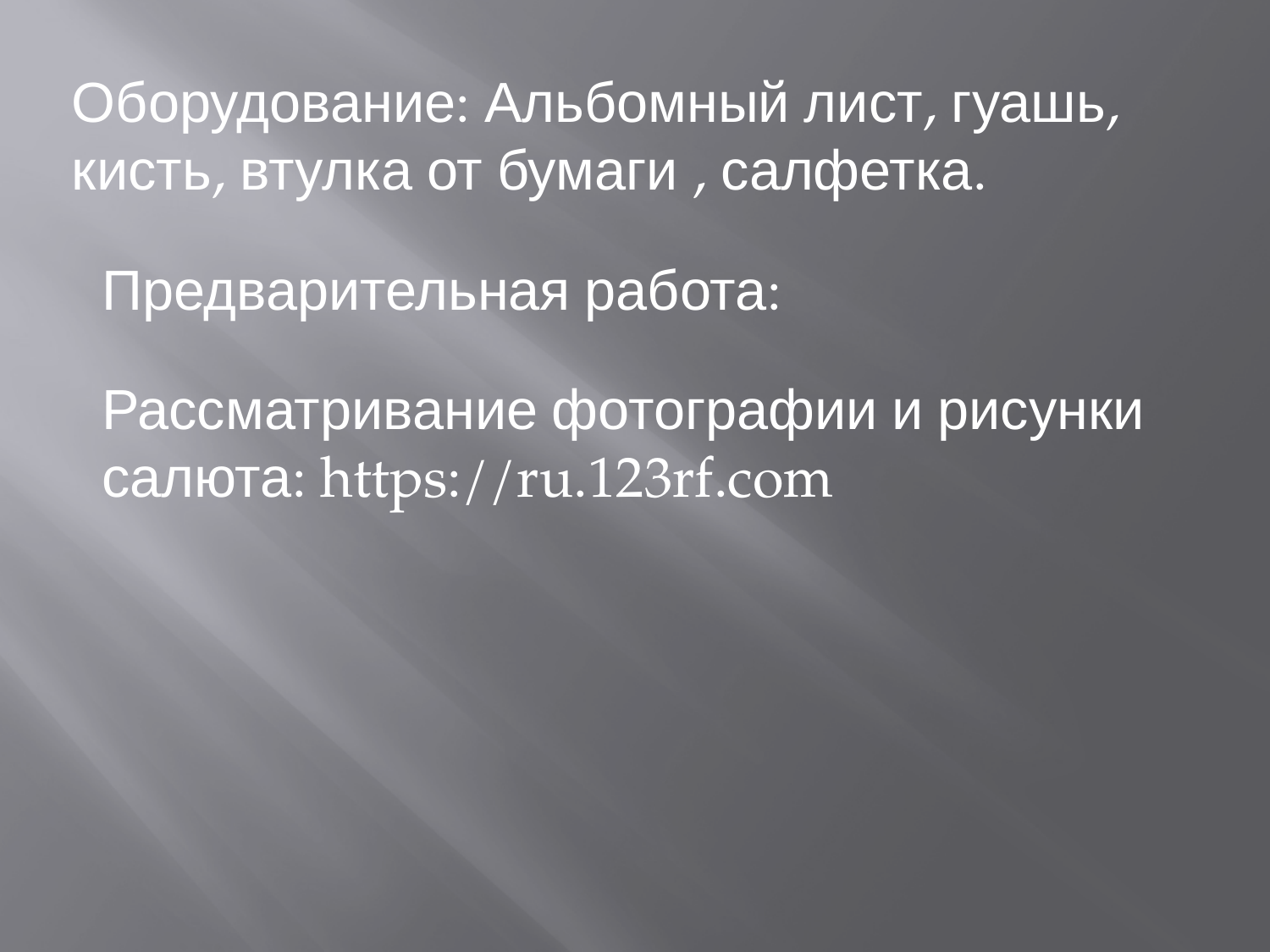

Оборудование: Альбомный лист, гуашь, кисть, втулка от бумаги , салфетка.
Предварительная работа:
Рассматривание фотографии и рисунки салюта: https://ru.123rf.com